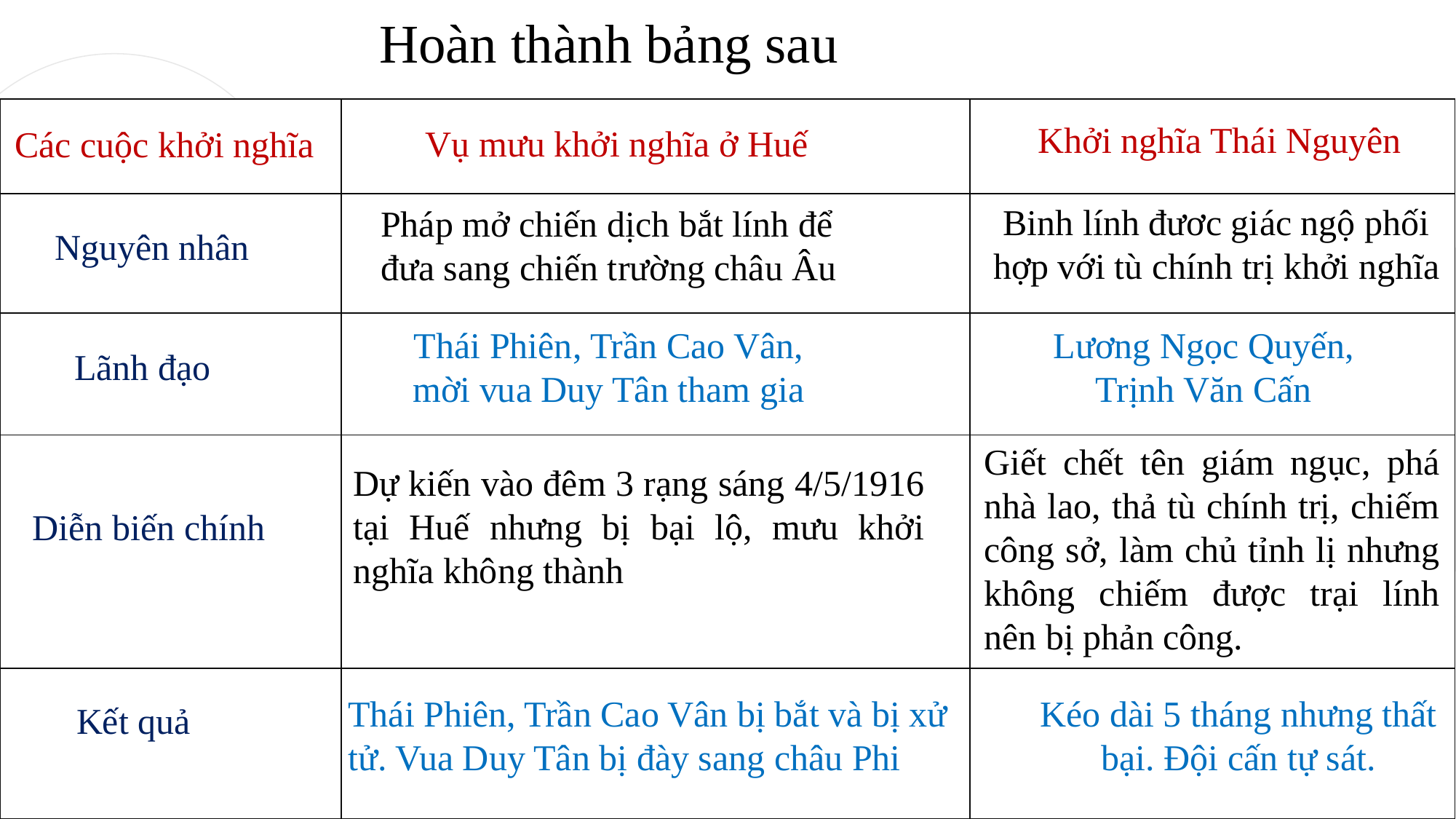

Hoàn thành bảng sau
|  |  |  |
| --- | --- | --- |
|  |  |  |
|  |  |  |
|  |  |  |
|  |  |  |
Khởi nghĩa Thái Nguyên
Vụ mưu khởi nghĩa ở Huế
Các cuộc khởi nghĩa
Binh lính đươc giác ngộ phối hợp với tù chính trị khởi nghĩa
Pháp mở chiến dịch bắt lính để đưa sang chiến trường châu Âu
Nguyên nhân
Thái Phiên, Trần Cao Vân, mời vua Duy Tân tham gia
Lương Ngọc Quyến, Trịnh Văn Cấn
Lãnh đạo
Giết chết tên giám ngục, phá nhà lao, thả tù chính trị, chiếm công sở, làm chủ tỉnh lị nhưng không chiếm được trại lính nên bị phản công.
Dự kiến vào đêm 3 rạng sáng 4/5/1916 tại Huế nhưng bị bại lộ, mưu khởi nghĩa không thành
Diễn biến chính
Thái Phiên, Trần Cao Vân bị bắt và bị xử tử. Vua Duy Tân bị đày sang châu Phi
Kéo dài 5 tháng nhưng thất bại. Đội cấn tự sát.
Kết quả